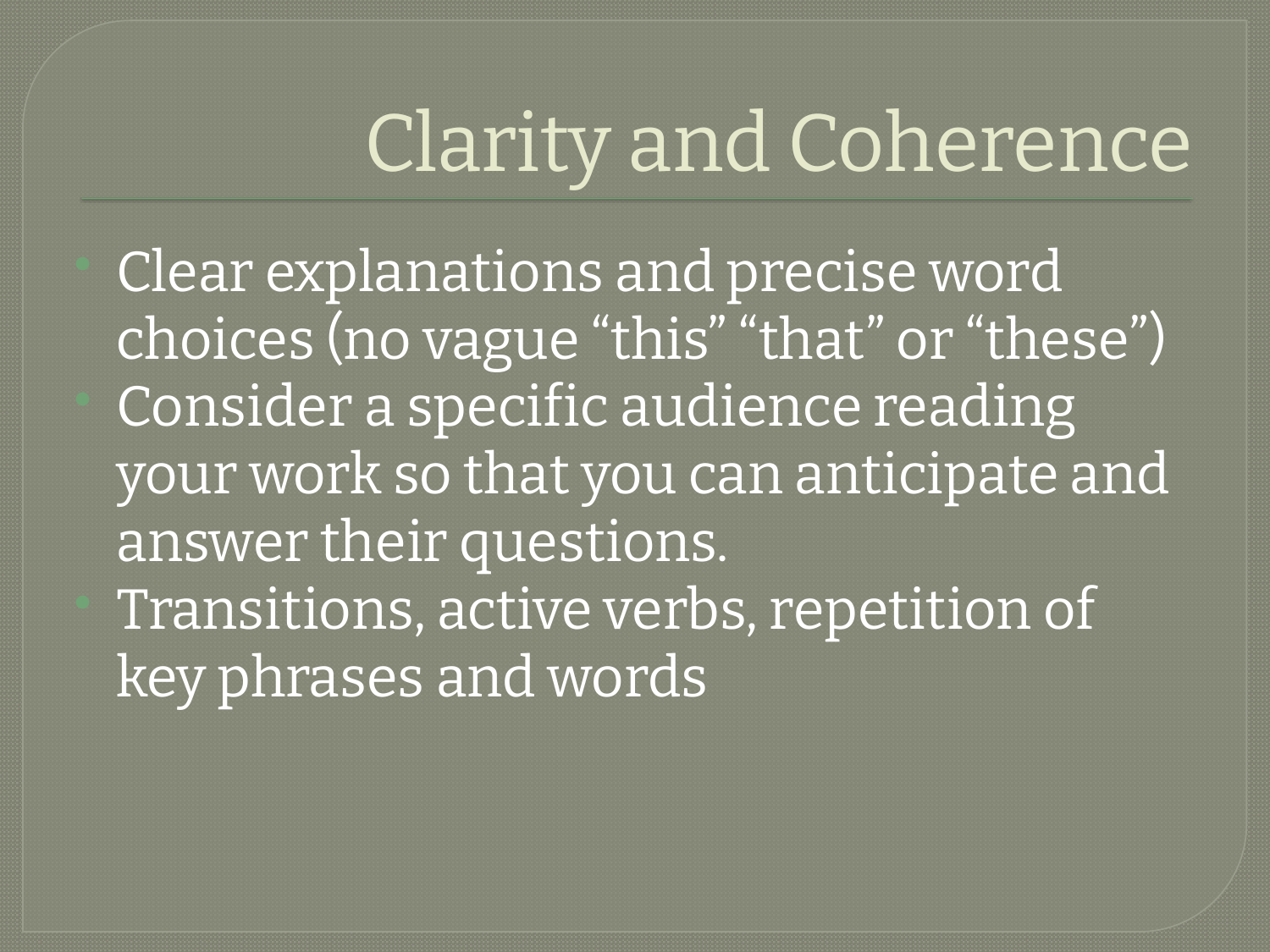

# Clarity and Coherence
Clear explanations and precise word choices (no vague “this” “that” or “these”)
Consider a specific audience reading your work so that you can anticipate and answer their questions.
Transitions, active verbs, repetition of key phrases and words